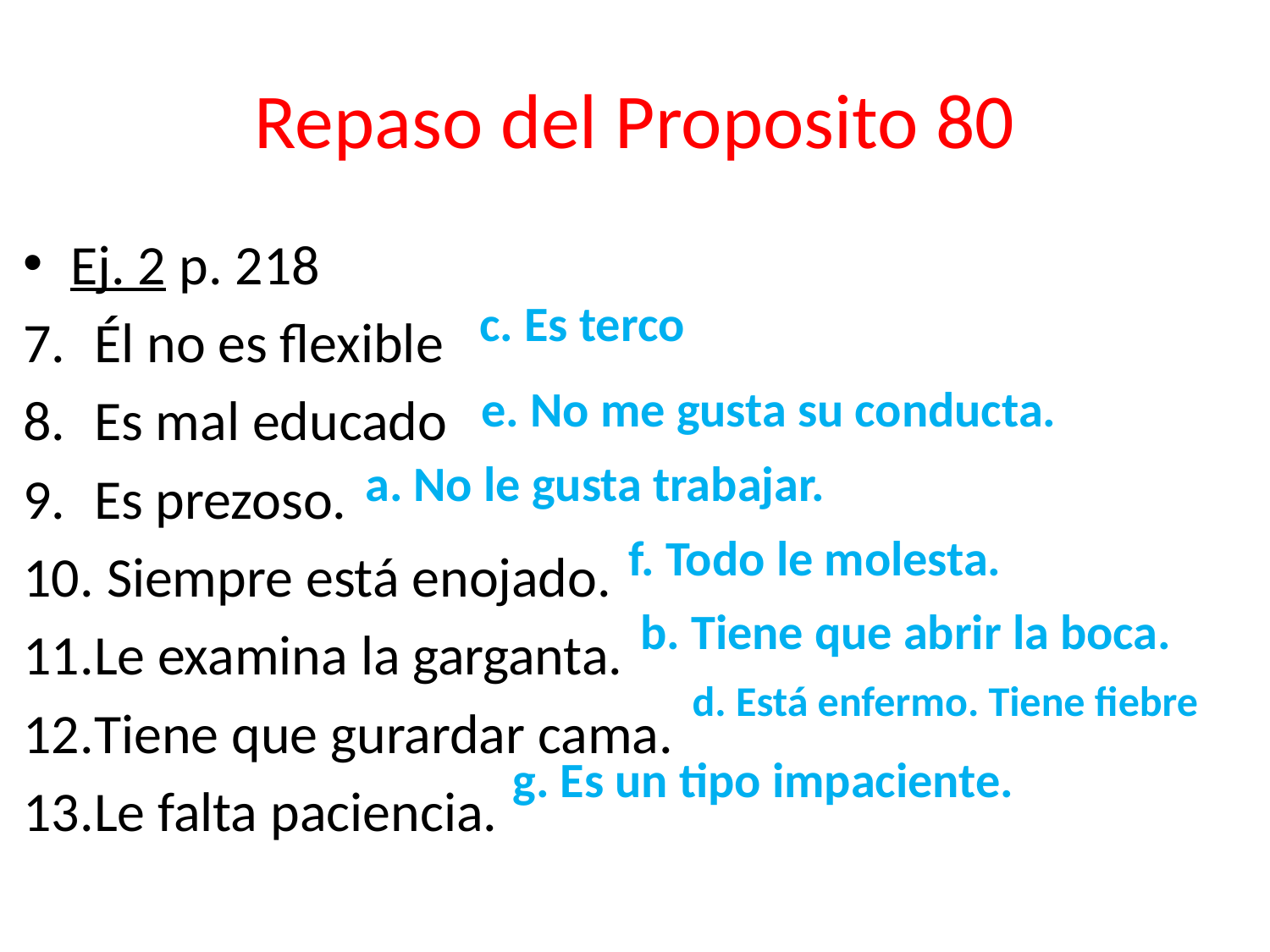

# Repaso del Proposito 80
Ej. 2 p. 218
Él no es flexible
Es mal educado
Es prezoso.
 Siempre está enojado.
Le examina la garganta.
Tiene que gurardar cama.
Le falta paciencia.
c. Es terco
e. No me gusta su conducta.
a. No le gusta trabajar.
f. Todo le molesta.
b. Tiene que abrir la boca.
d. Está enfermo. Tiene fiebre
g. Es un tipo impaciente.